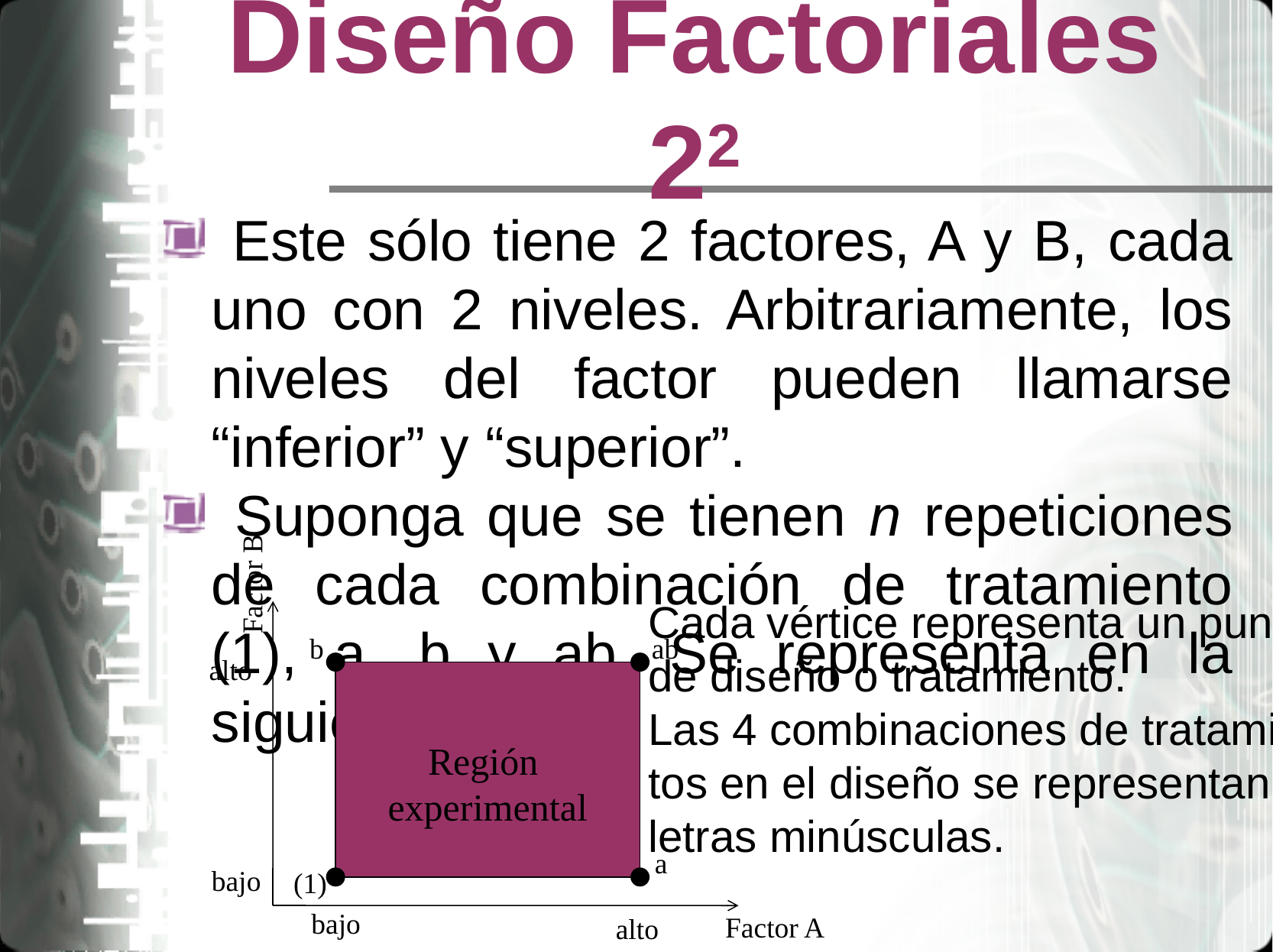

# Diseño Factoriales 22
 Este sólo tiene 2 factores, A y B, cada uno con 2 niveles. Arbitrariamente, los niveles del factor pueden llamarse “inferior” y “superior”.
 Suponga que se tienen n repeticiones de cada combinación de tratamiento (1), a, b y ab. Se representa en la siguiente gráfica:

Factor B
Factor A
ab
b

Región
experimental
a
(1)

alto
bajo
bajo
alto
Cada vértice representa un punto
de diseño o tratamiento.
Las 4 combinaciones de tratamien-
tos en el diseño se representan con
letras minúsculas.